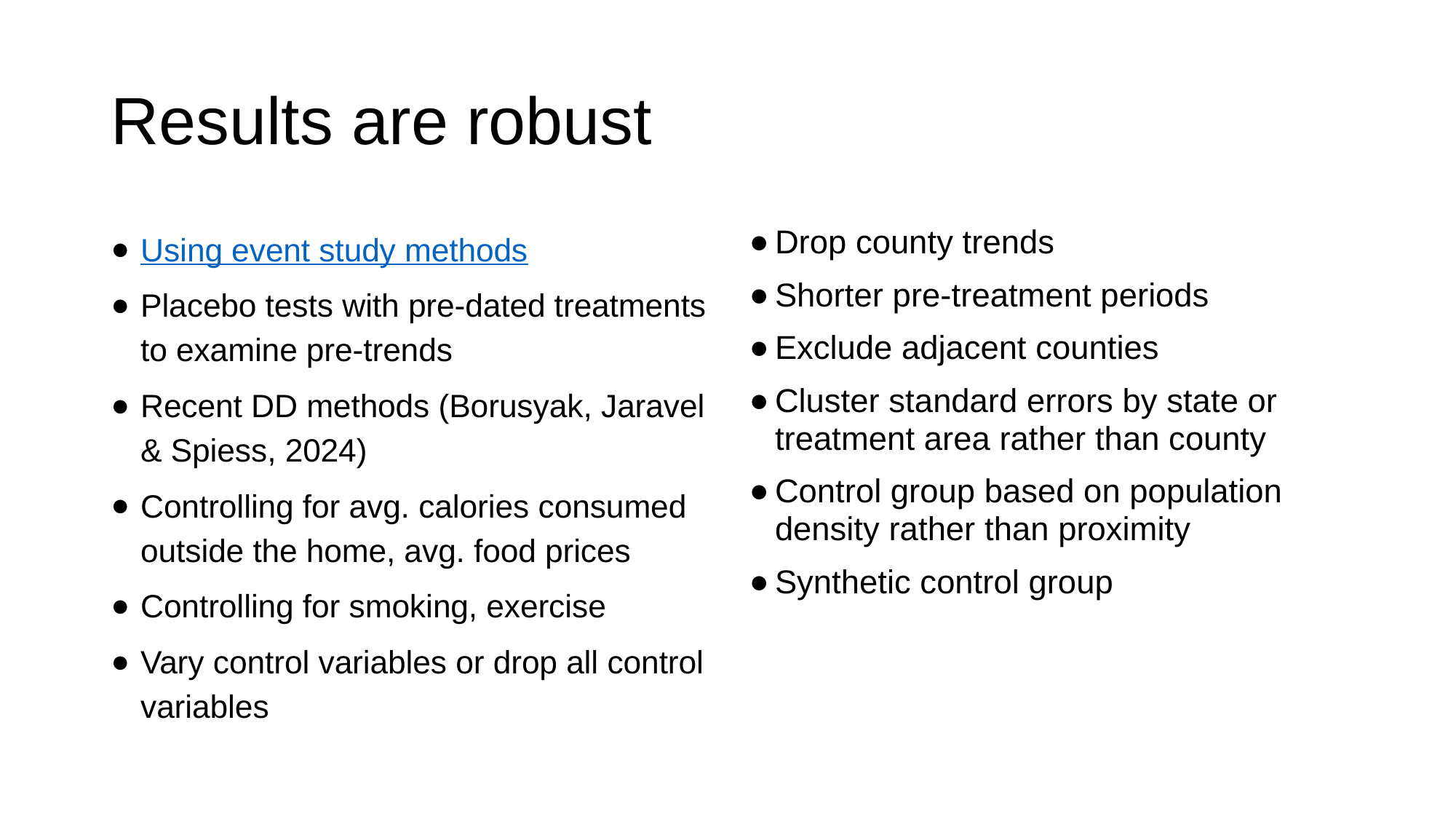

# Results are robust
Using event study methods
Placebo tests with pre-dated treatments to examine pre-trends
Recent DD methods (Borusyak, Jaravel & Spiess, 2024)
Controlling for avg. calories consumed outside the home, avg. food prices
Controlling for smoking, exercise
Vary control variables or drop all control variables
Drop county trends
Shorter pre-treatment periods
Exclude adjacent counties
Cluster standard errors by state or treatment area rather than county
Control group based on population density rather than proximity
Synthetic control group